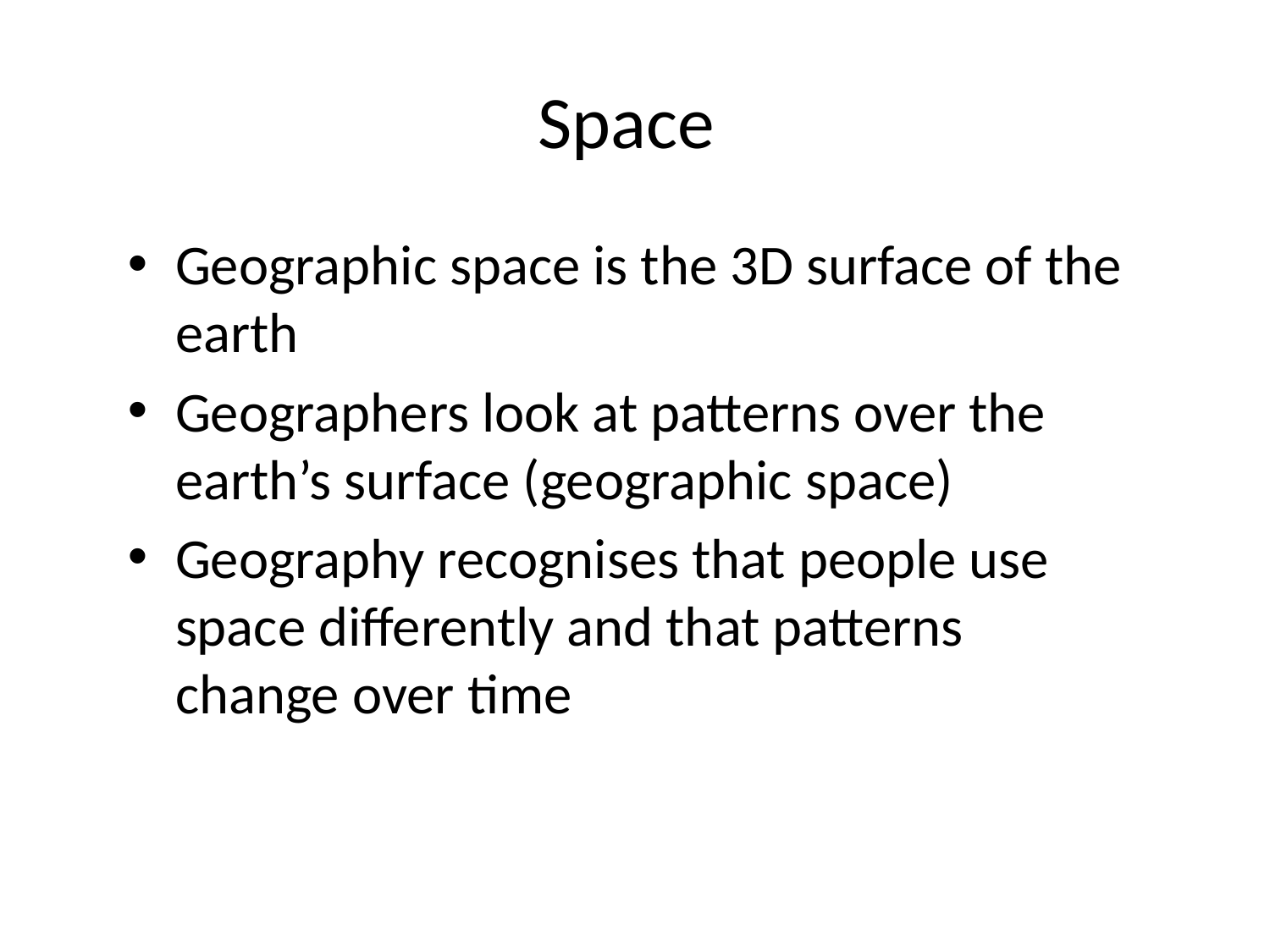

# Space
Geographic space is the 3D surface of the earth
Geographers look at patterns over the earth’s surface (geographic space)
Geography recognises that people use space differently and that patterns change over time